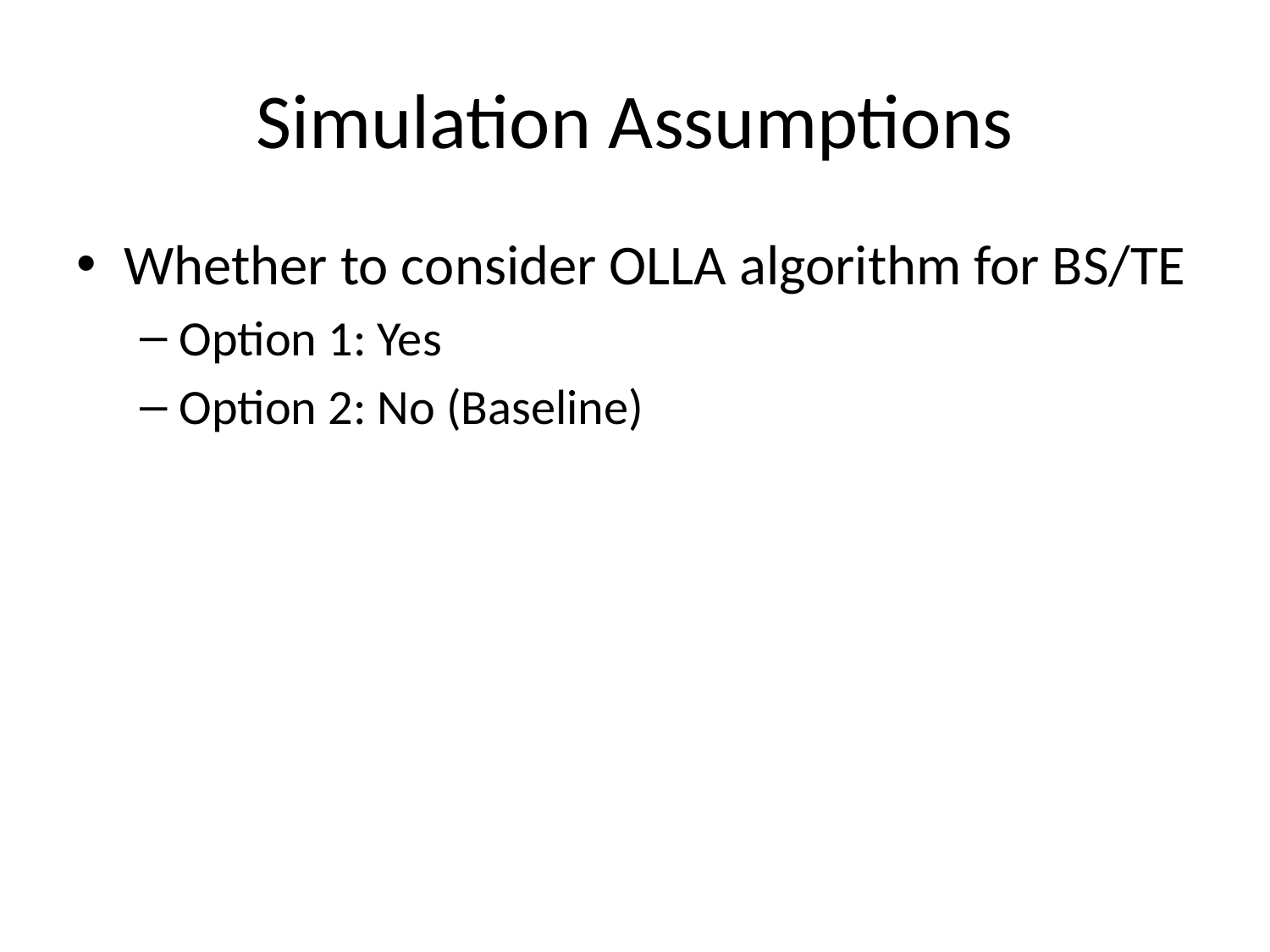

# Simulation Assumptions
Whether to consider OLLA algorithm for BS/TE
Option 1: Yes
Option 2: No (Baseline)